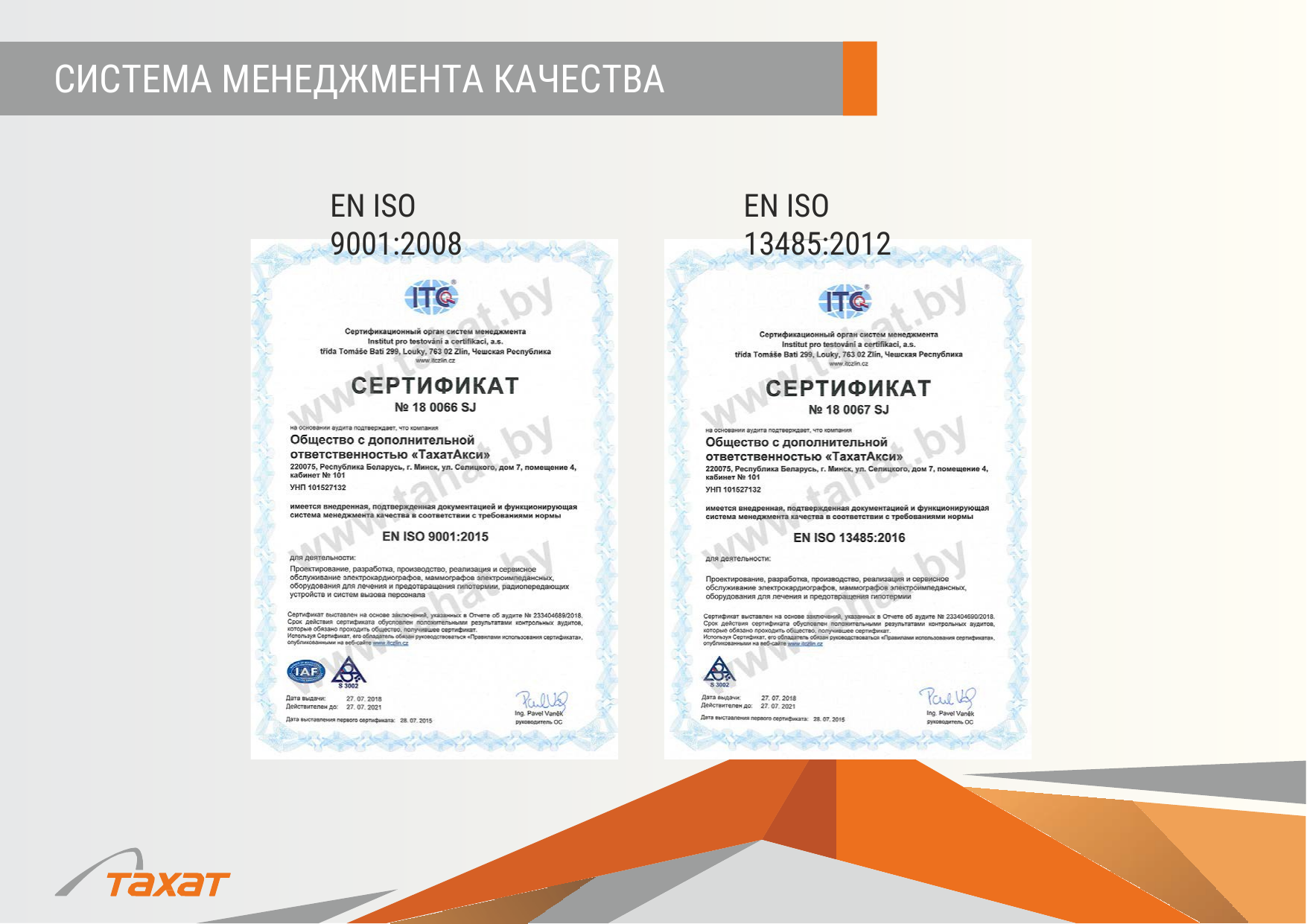

# СИСТЕМА МЕНЕДЖМЕНТА КАЧЕСТВА
EN ISO 9001:2008
EN ISO 13485:2012